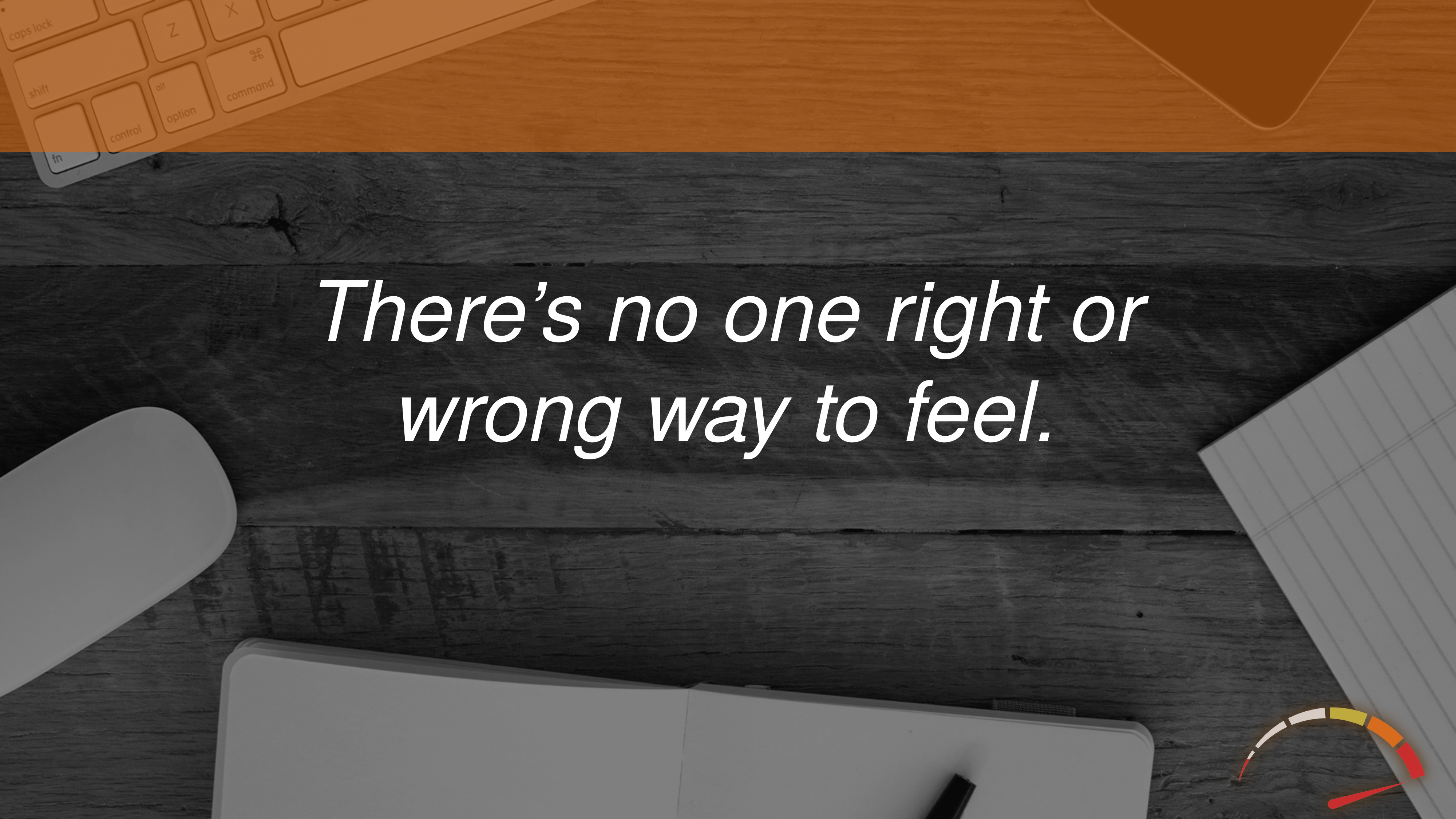

There’s no one right or
wrong way to feel.